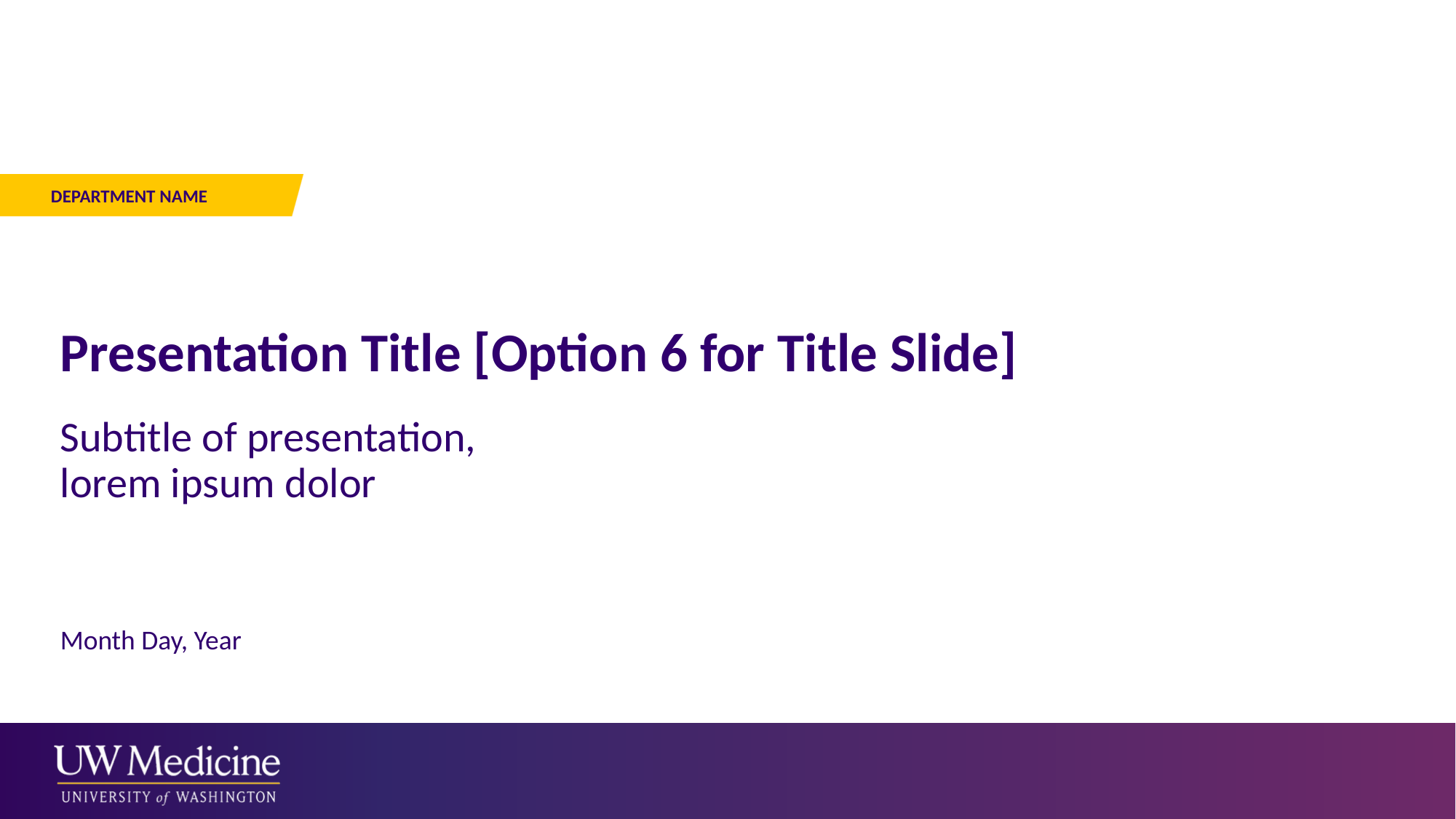

DEPARTMENT NAME
# Presentation Title [Option 6 for Title Slide]
Subtitle of presentation,
lorem ipsum dolor

Month Day, Year